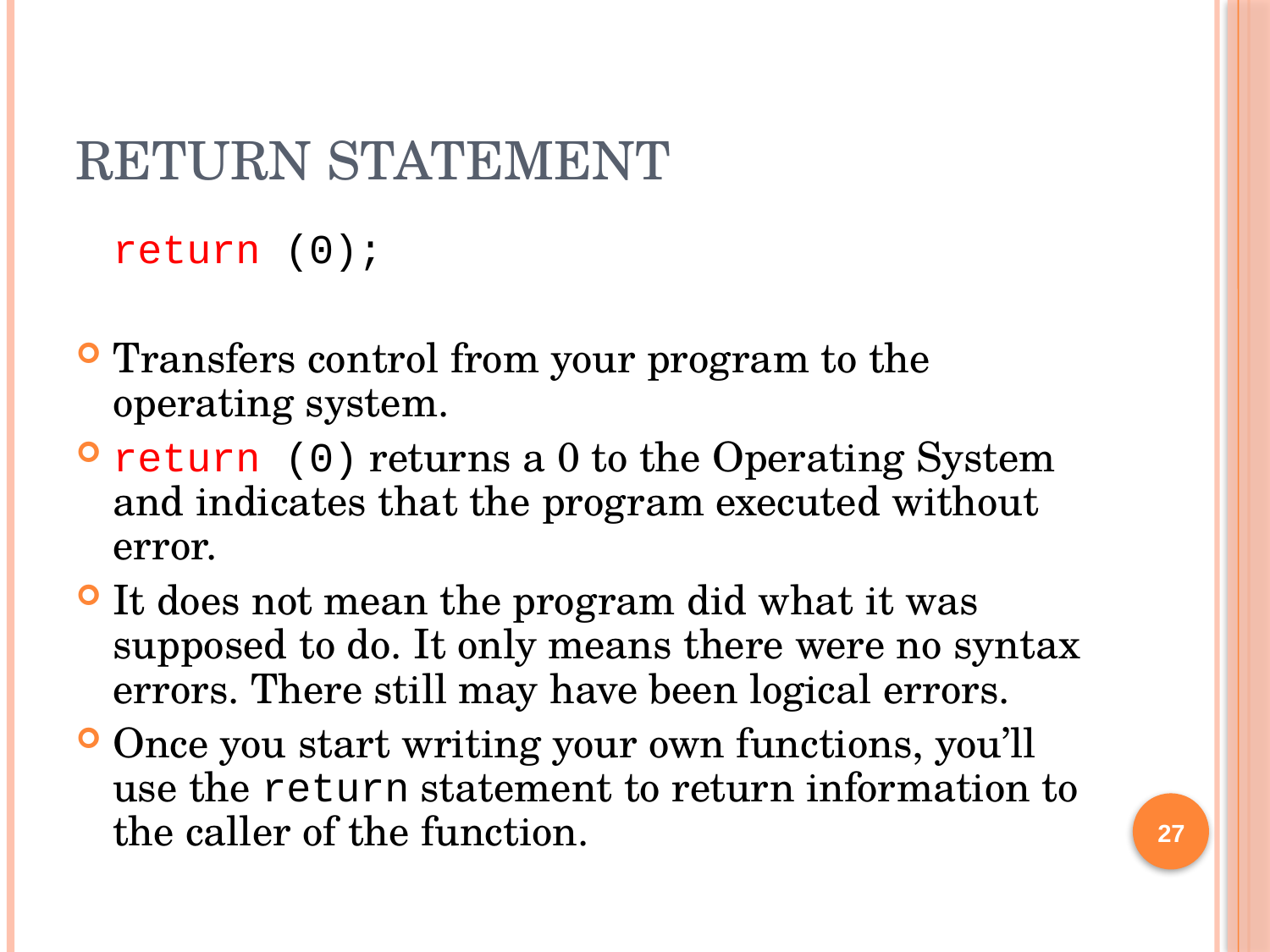

# return Statement
	return (0);

Transfers control from your program to the operating system.
return (0) returns a 0 to the Operating System and indicates that the program executed without error.
It does not mean the program did what it was supposed to do. It only means there were no syntax errors. There still may have been logical errors.
Once you start writing your own functions, you’ll use the return statement to return information to the caller of the function.
27